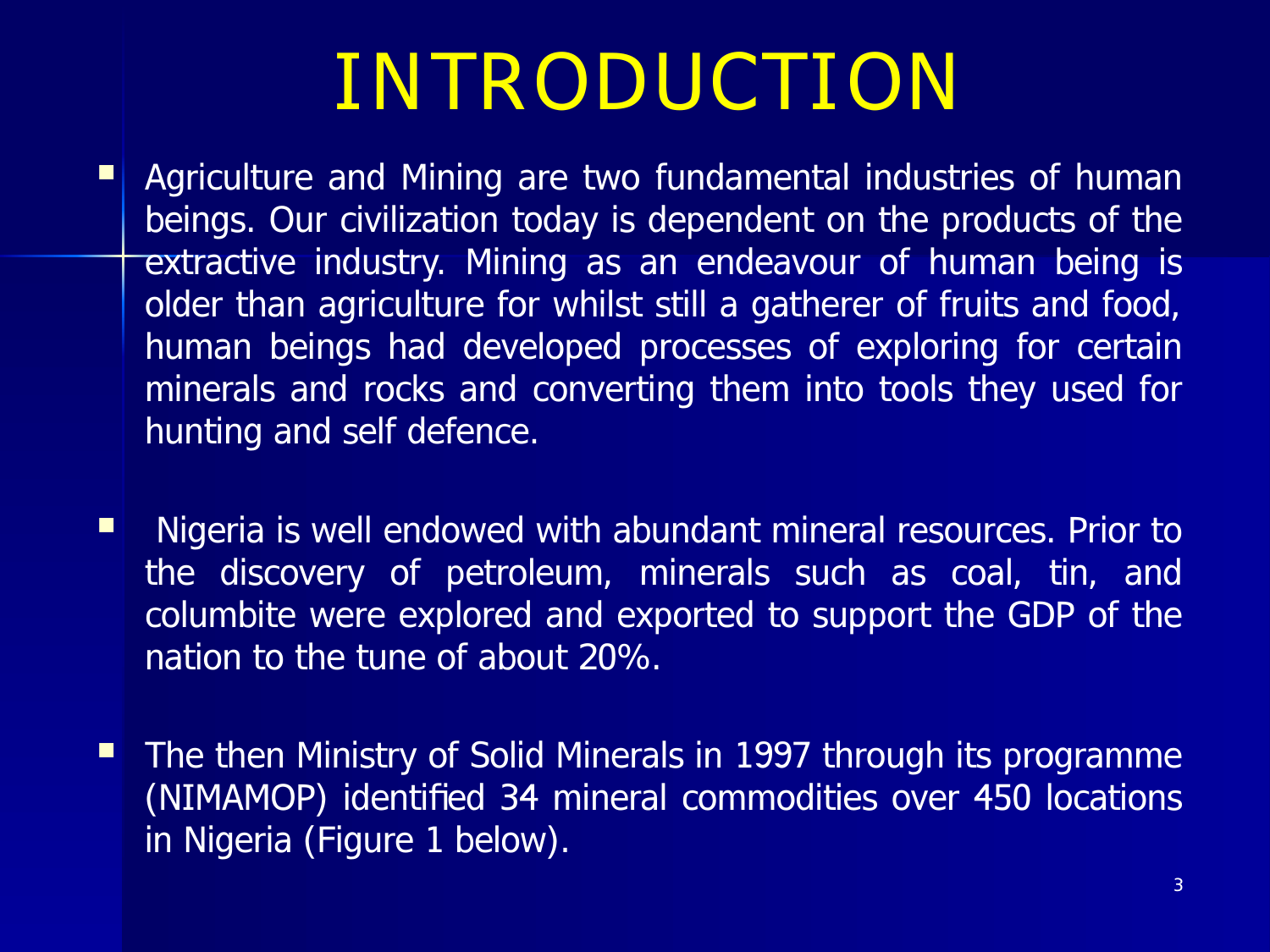

# INTRODUCTION
Agriculture and Mining are two fundamental industries of human beings. Our civilization today is dependent on the products of the extractive industry. Mining as an endeavour of human being is older than agriculture for whilst still a gatherer of fruits and food, human beings had developed processes of exploring for certain minerals and rocks and converting them into tools they used for hunting and self defence.

 Nigeria is well endowed with abundant mineral resources. Prior to the discovery of petroleum, minerals such as coal, tin, and columbite were explored and exported to support the GDP of the nation to the tune of about 20%.

The then Ministry of Solid Minerals in 1997 through its programme (NIMAMOP) identified 34 mineral commodities over 450 locations in Nigeria (Figure 1 below).

3